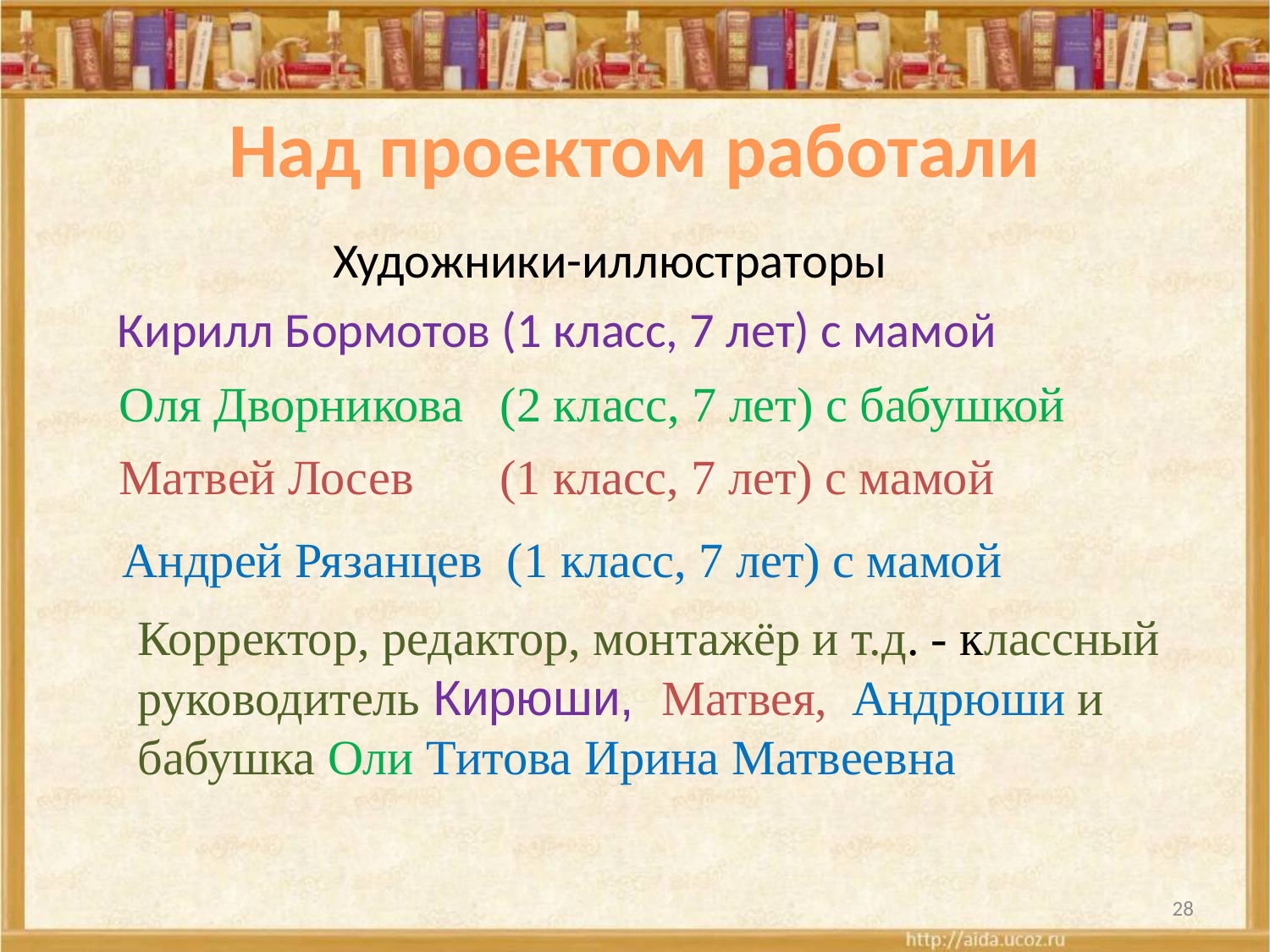

# Над проектом работали
Художники-иллюстраторы
Кирилл Бормотов (1 класс, 7 лет) с мамой
Оля Дворникова   (2 класс, 7 лет) с бабушкой
Матвей Лосев       (1 класс, 7 лет) с мамой
Андрей Рязанцев  (1 класс, 7 лет) с мамой
Корректор, редактор, монтажёр и т.д. - классный руководитель Кирюши,  Матвея,  Андрюши и  бабушка Оли Титова Ирина Матвеевна
28